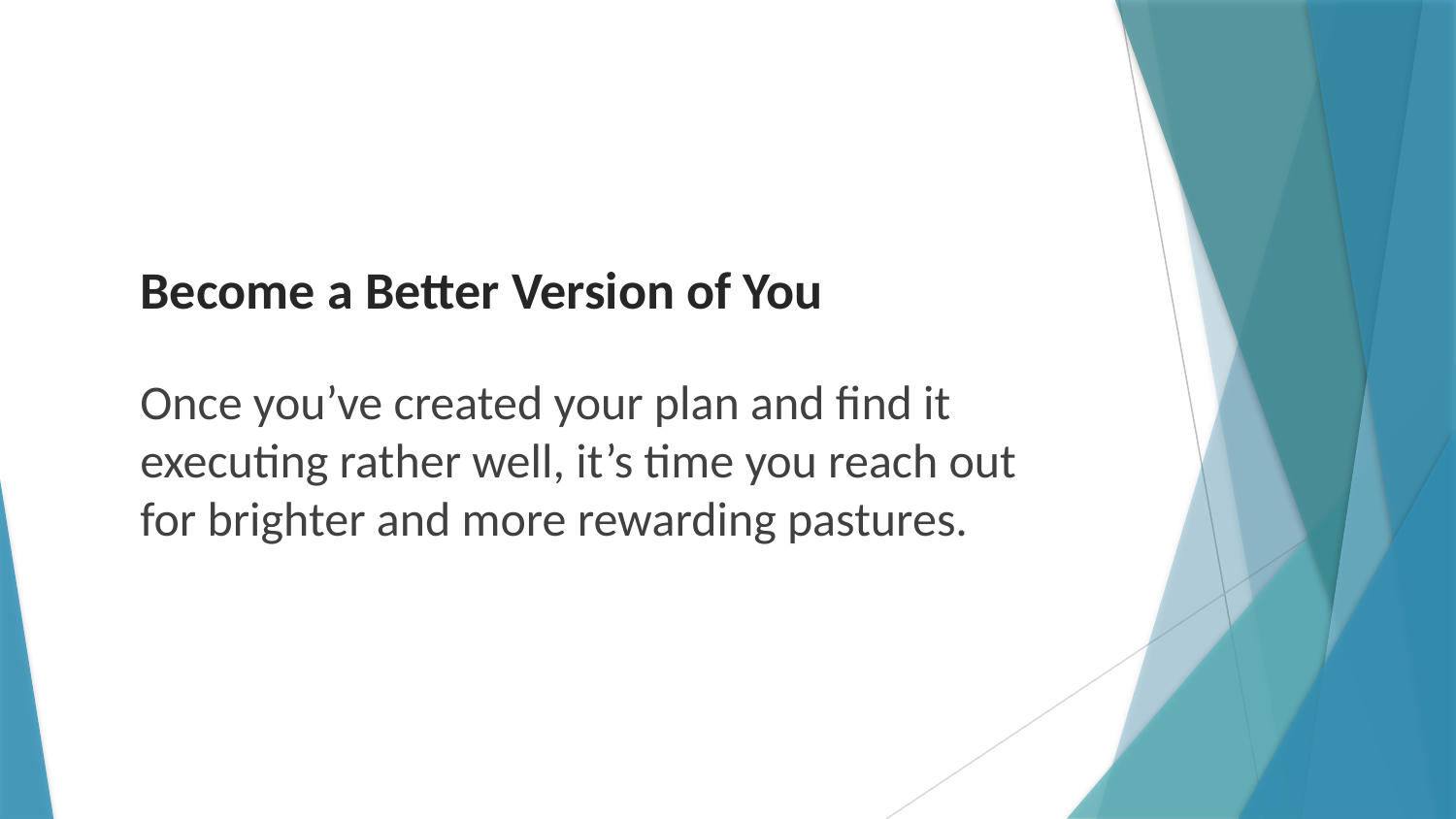

# Become a Better Version of You
Once you’ve created your plan and find it executing rather well, it’s time you reach out for brighter and more rewarding pastures.